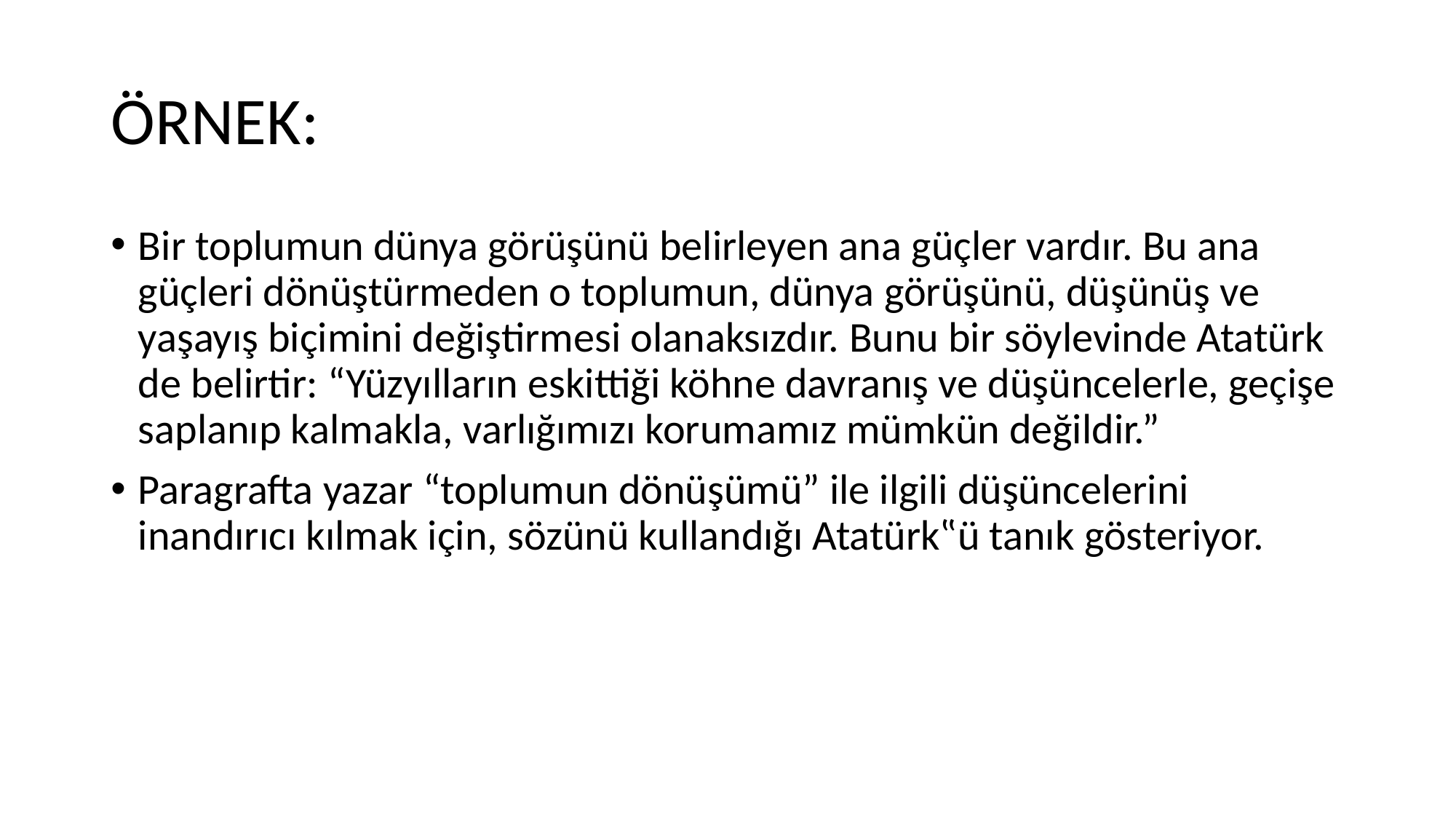

# ÖRNEK:
Bir toplumun dünya görüşünü belirleyen ana güçler vardır. Bu ana güçleri dönüştürmeden o toplumun, dünya görüşünü, düşünüş ve yaşayış biçimini değiştirmesi olanaksızdır. Bunu bir söylevinde Atatürk de belirtir: “Yüzyılların eskittiği köhne davranış ve düşüncelerle, geçişe saplanıp kalmakla, varlığımızı korumamız mümkün değildir.”
Paragrafta yazar “toplumun dönüşümü” ile ilgili düşüncelerini inandırıcı kılmak için, sözünü kullandığı Atatürk‟ü tanık gösteriyor.